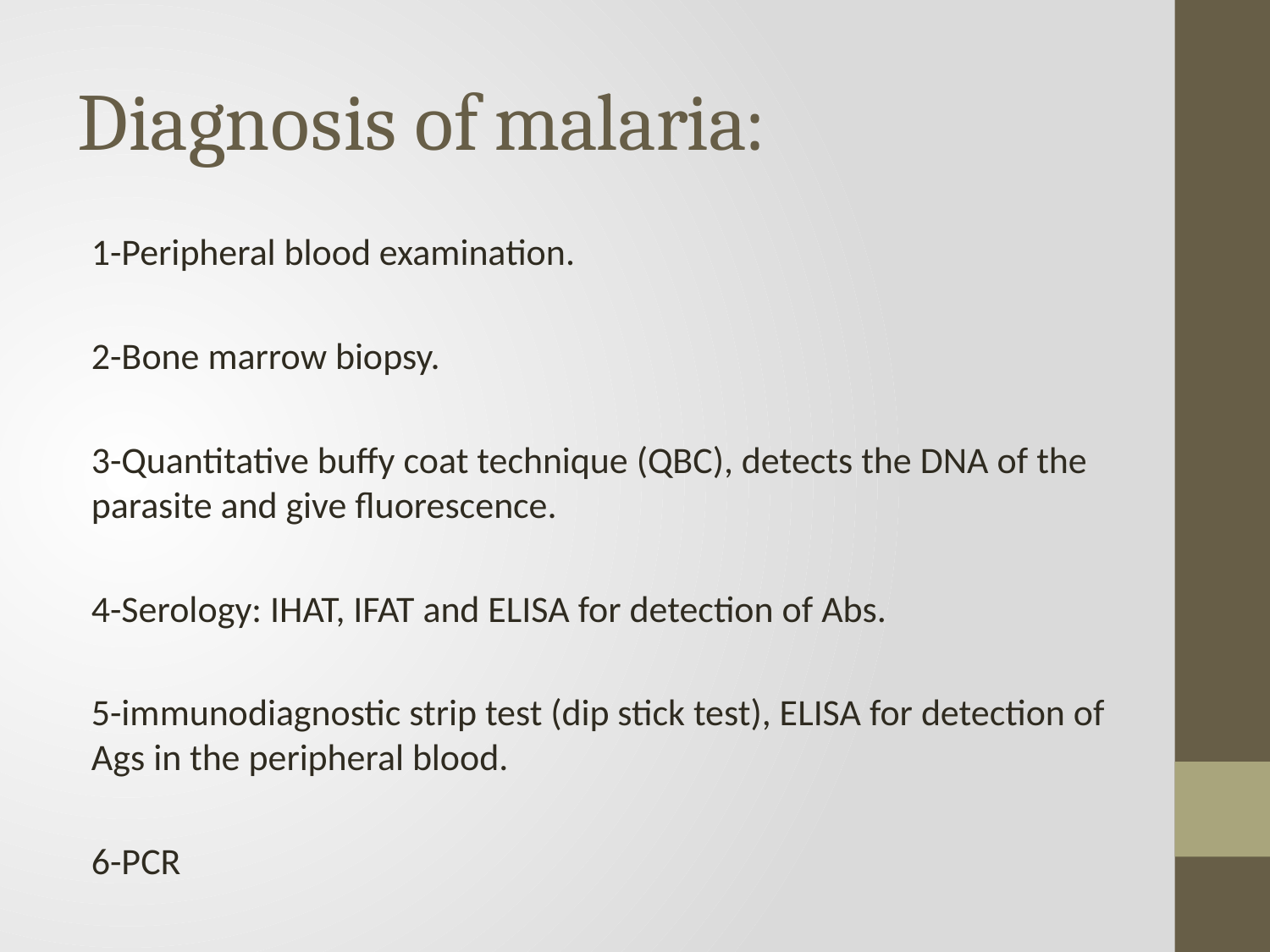

# Diagnosis of malaria:
1-Peripheral blood examination.

2-Bone marrow biopsy.

3-Quantitative buffy coat technique (QBC), detects the DNA of the parasite and give fluorescence.

4-Serology: IHAT, IFAT and ELISA for detection of Abs.

5-immunodiagnostic strip test (dip stick test), ELISA for detection of Ags in the peripheral blood.

6-PCR